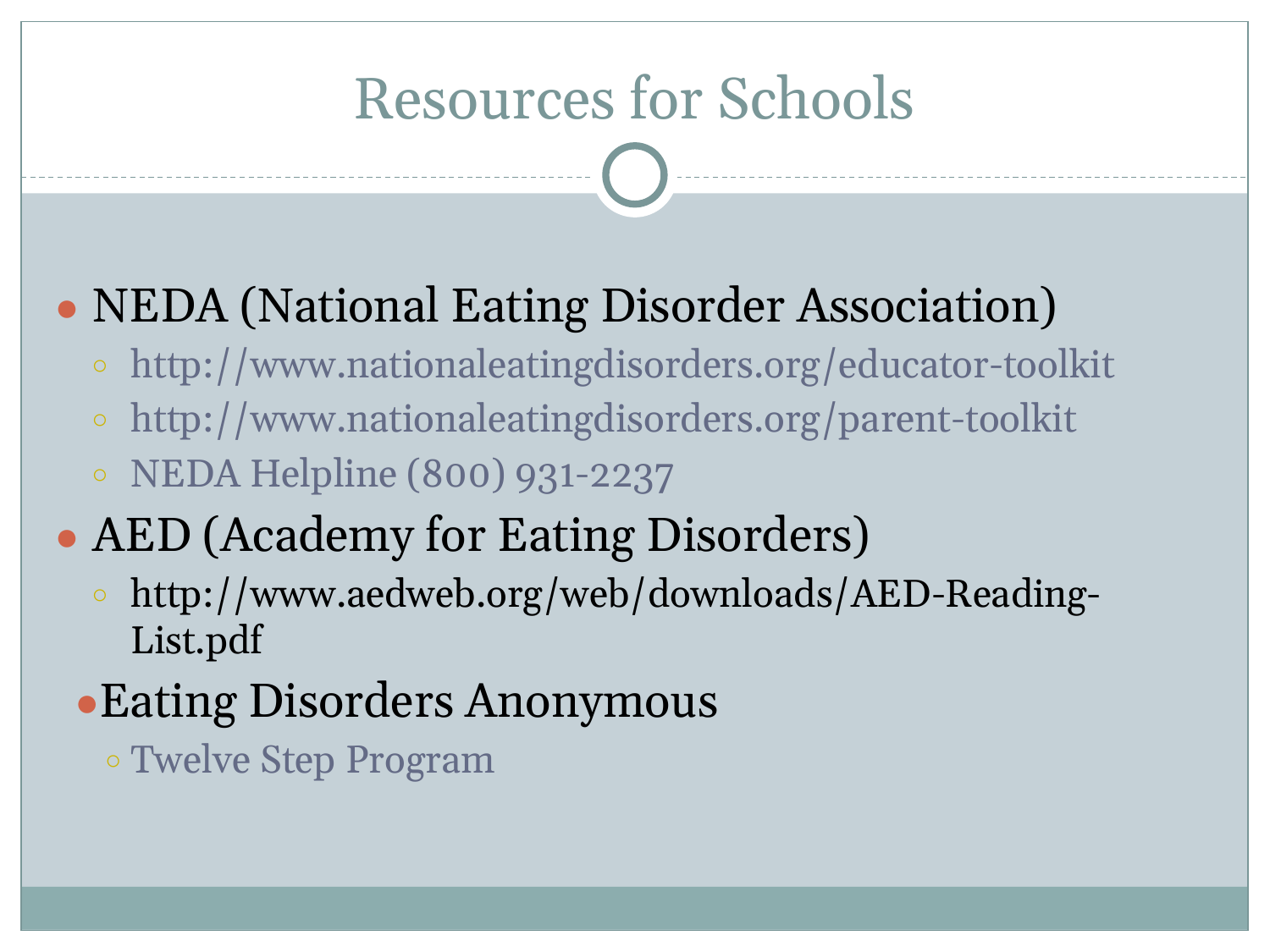

# Resources for Schools

NEDA (National Eating Disorder Association)
http://www.nationaleatingdisorders.org/educator-toolkit
http://www.nationaleatingdisorders.org/parent-toolkit
NEDA Helpline (800) 931-2237
AED (Academy for Eating Disorders)
http://www.aedweb.org/web/downloads/AED-Reading-List.pdf
Eating Disorders Anonymous
Twelve Step Program